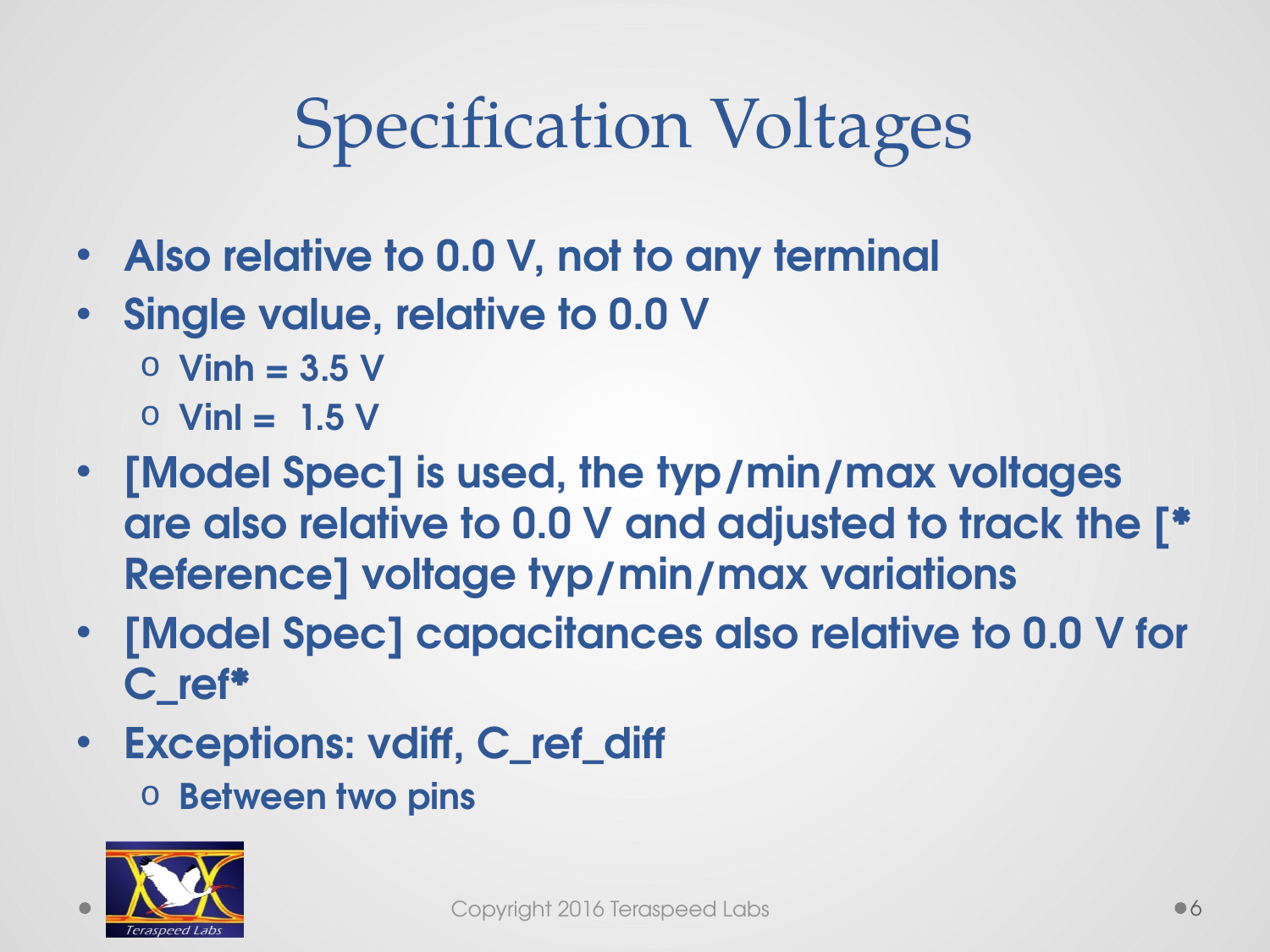

# Specification Voltages
Also relative to 0.0 V, not to any terminal
Single value, relative to 0.0 V
Vinh = 3.5 V
Vinl =  1.5 V
[Model Spec] is used, the typ/min/max voltages are also relative to 0.0 V and adjusted to track the [* Reference] voltage typ/min/max variations
[Model Spec] capacitances also relative to 0.0 V for C_ref*
Exceptions: vdiff, C_ref_diff
Between two pins

6
Copyright 2016 Teraspeed Labs